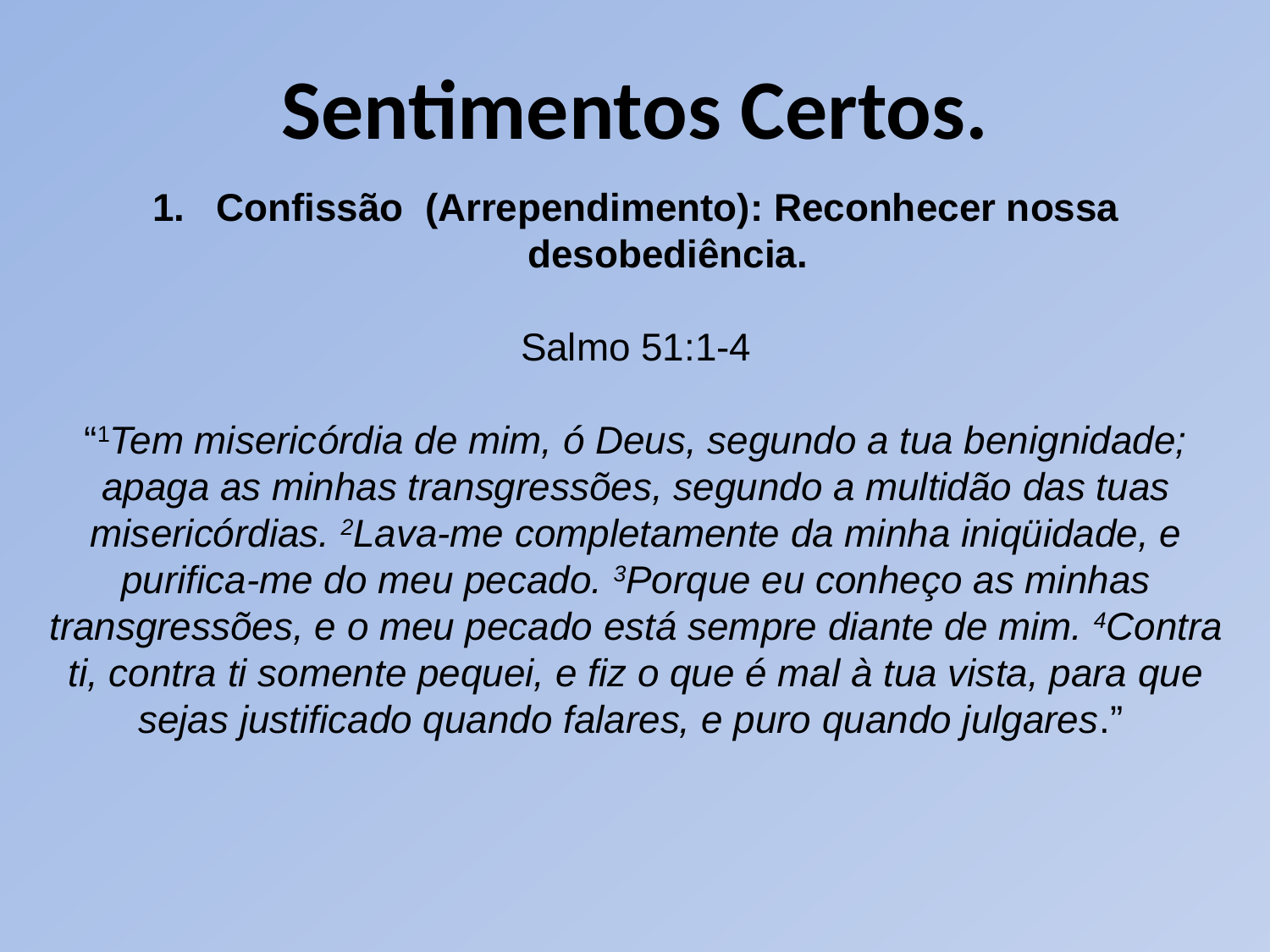

Sentimentos Certos.
Confissão  (Arrependimento): Reconhecer nossa desobediência.

Salmo 51:1-4

“1Tem misericórdia de mim, ó Deus, segundo a tua benignidade; apaga as minhas transgressões, segundo a multidão das tuas misericórdias. 2Lava-me completamente da minha iniqüidade, e purifica-me do meu pecado. 3Porque eu conheço as minhas transgressões, e o meu pecado está sempre diante de mim. 4Contra ti, contra ti somente pequei, e fiz o que é mal à tua vista, para que sejas justificado quando falares, e puro quando julgares.”